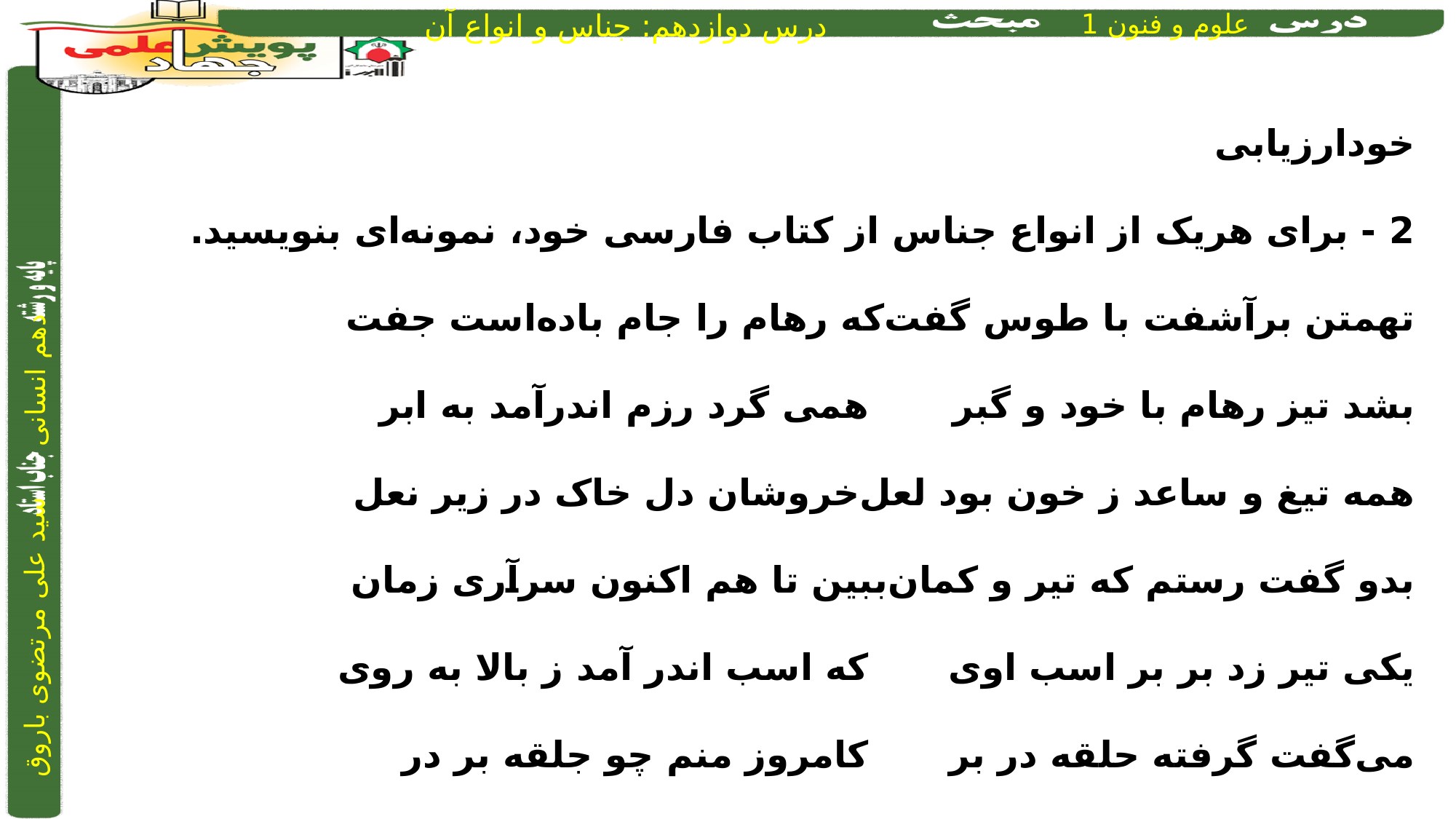

خودارزیابی
2 - برای هریک از انواع جناس از کتاب فارسی خود، نمونه‌ای بنویسید.
تهمتن برآشفت با طوس گفت	که رهام را جام باده‌است جفت
بشد تیز رهام با خود و گبر		همی گرد رزم اندرآمد به ابر
همه تیغ و ساعد ز خون بود لعل	خروشان دل خاک در زیر نعل
بدو گفت رستم که تیر و کمان	ببین تا هم اکنون سرآری زمان
یکی تیر زد بر بر اسب اوی		که اسب اندر آمد ز بالا به روی
می‌گفت گرفته حلقه در بر		کامروز منم چو جلقه بر در